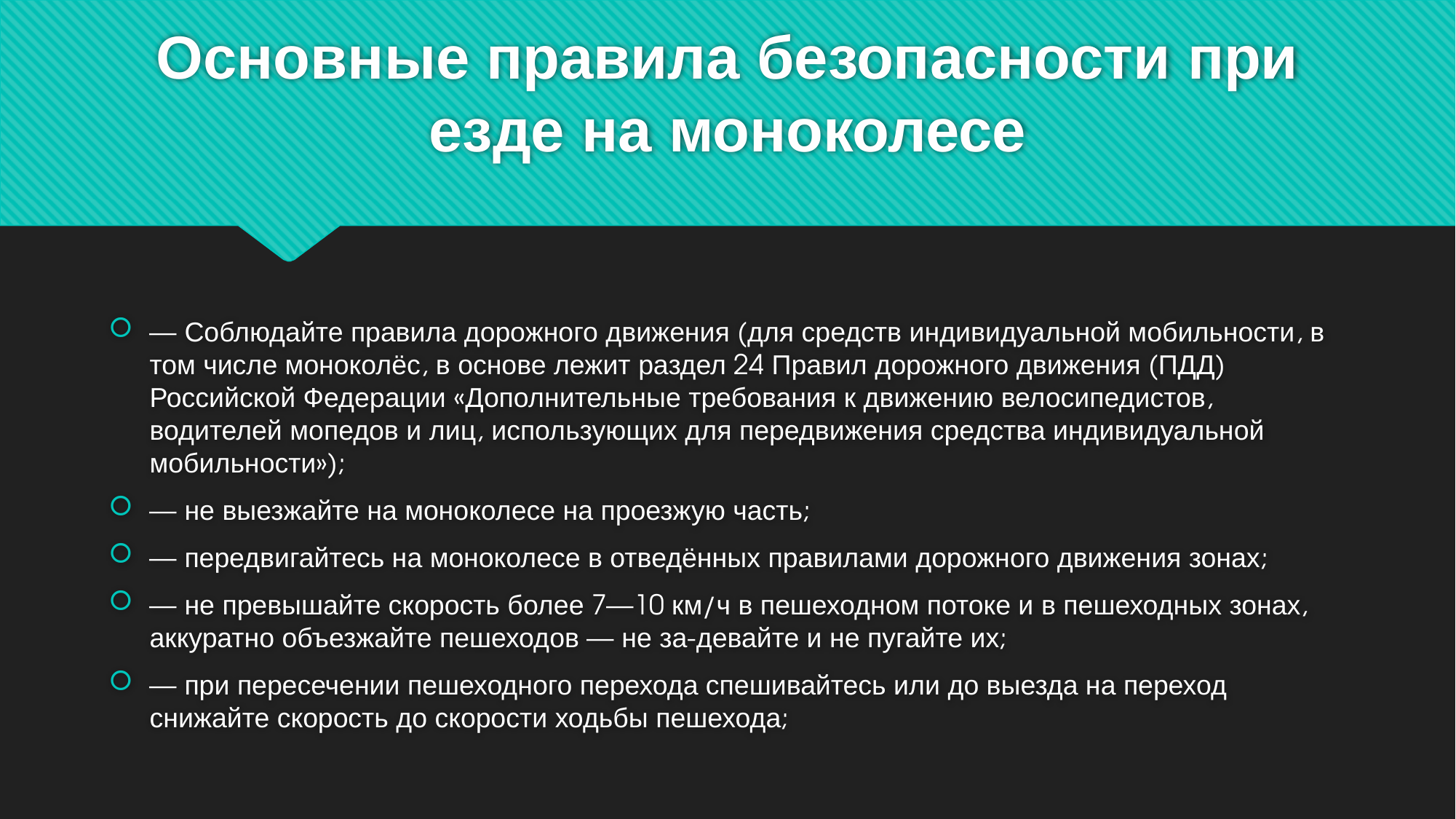

# Основные правила безопасности при езде на моноколесе
— Соблюдайте правила дорожного движения (для средств индивидуальной мобильности, в том числе моноколёс, в основе лежит раздел 24 Правил дорожного движения (ПДД) Российской Федерации «Дополнительные требования к движению велосипедистов, водителей мопедов и лиц, использующих для передвижения средства индивидуальной мобильности»);
— не выезжайте на моноколесе на проезжую часть;
— передвигайтесь на моноколесе в отведённых правилами дорожного движения зонах;
— не превышайте скорость более 7—10 км/ч в пешеходном потоке и в пешеходных зонах, аккуратно объезжайте пешеходов — не за-девайте и не пугайте их;
— при пересечении пешеходного перехода спешивайтесь или до выезда на переход снижайте скорость до скорости ходьбы пешехода;